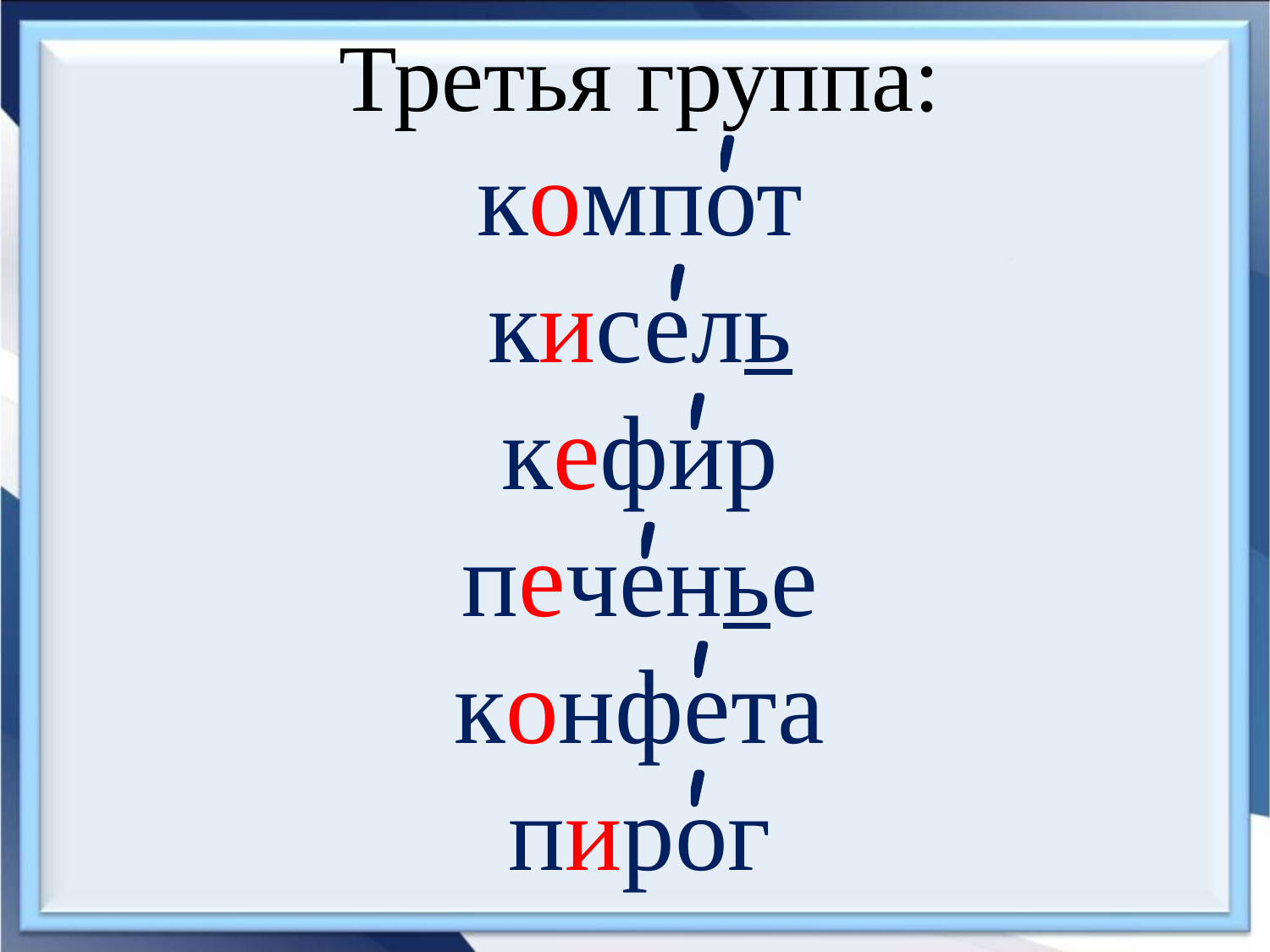

Третья группа:
компот
кисель
кефир
печенье
конфета
пирог